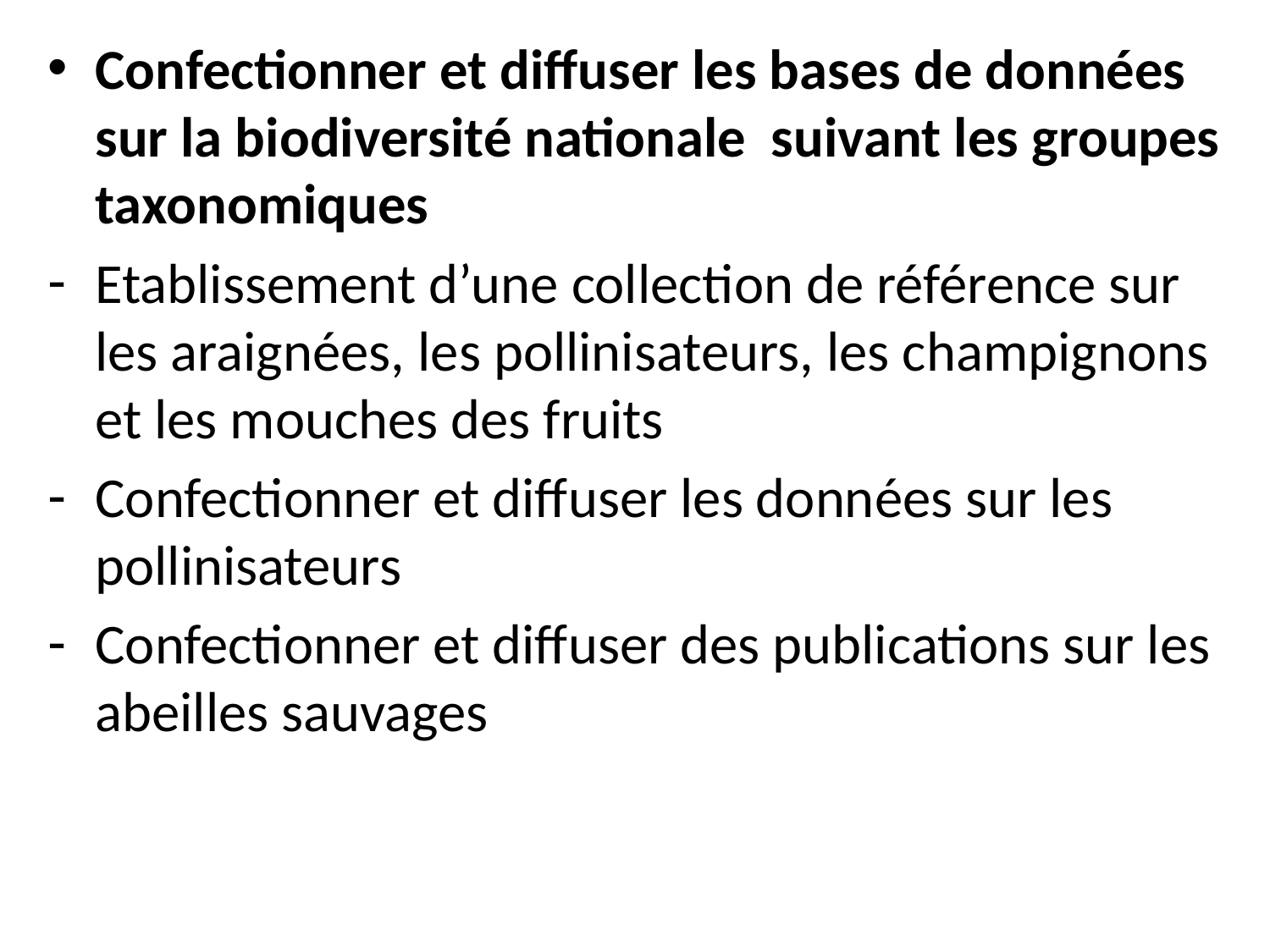

Confectionner et diffuser les bases de données sur la biodiversité nationale  suivant les groupes taxonomiques
Etablissement d’une collection de référence sur les araignées, les pollinisateurs, les champignons et les mouches des fruits
Confectionner et diffuser les données sur les pollinisateurs
Confectionner et diffuser des publications sur les abeilles sauvages